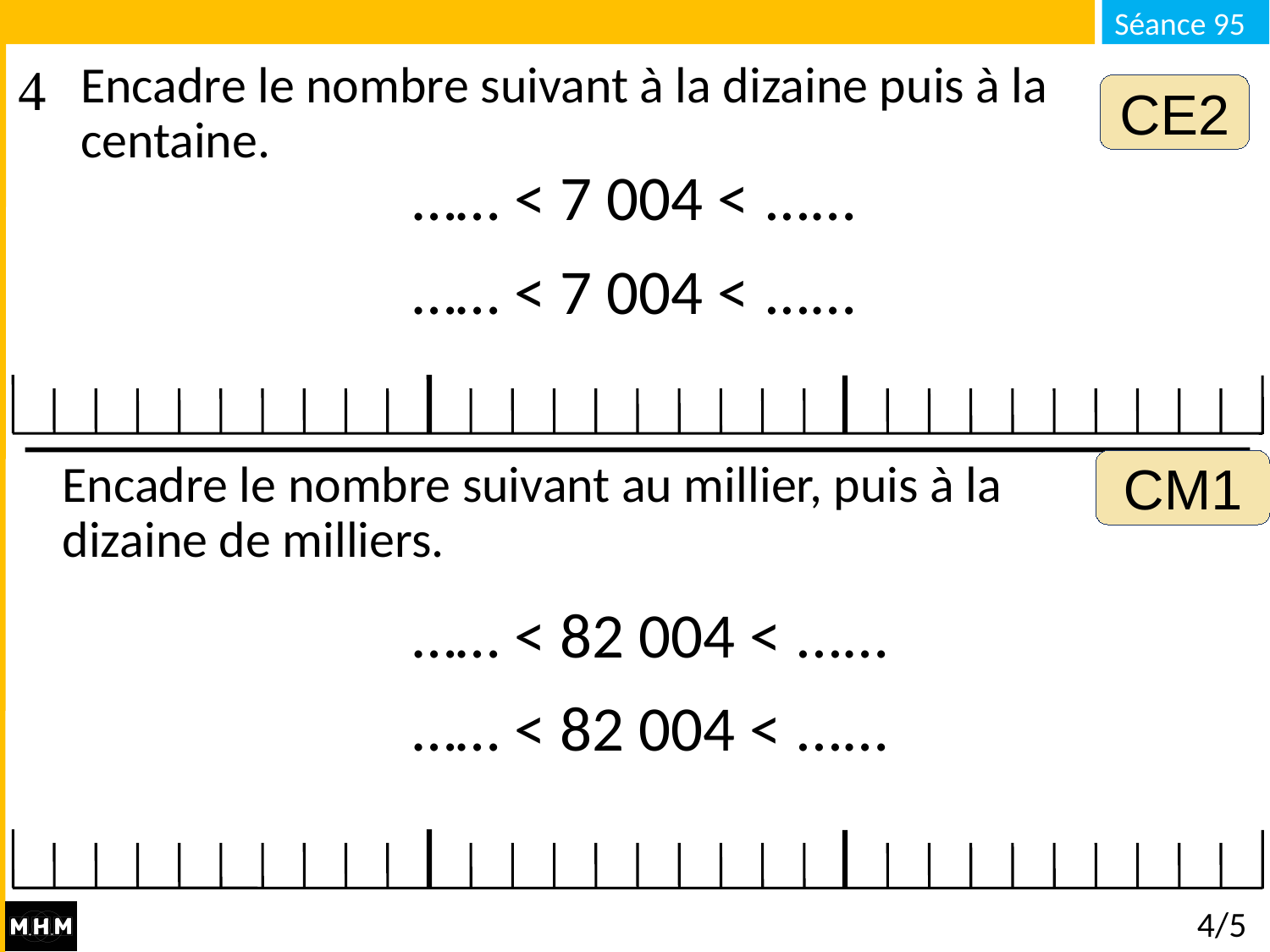

Encadre le nombre suivant à la dizaine puis à la centaine.
CE2
…… < 7 004 < ...…
…… < 7 004 < ...…

CM1
Encadre le nombre suivant au millier, puis à la dizaine de milliers.
…… < 82 004 < ...…
…… < 82 004 < ...…
# 4/5